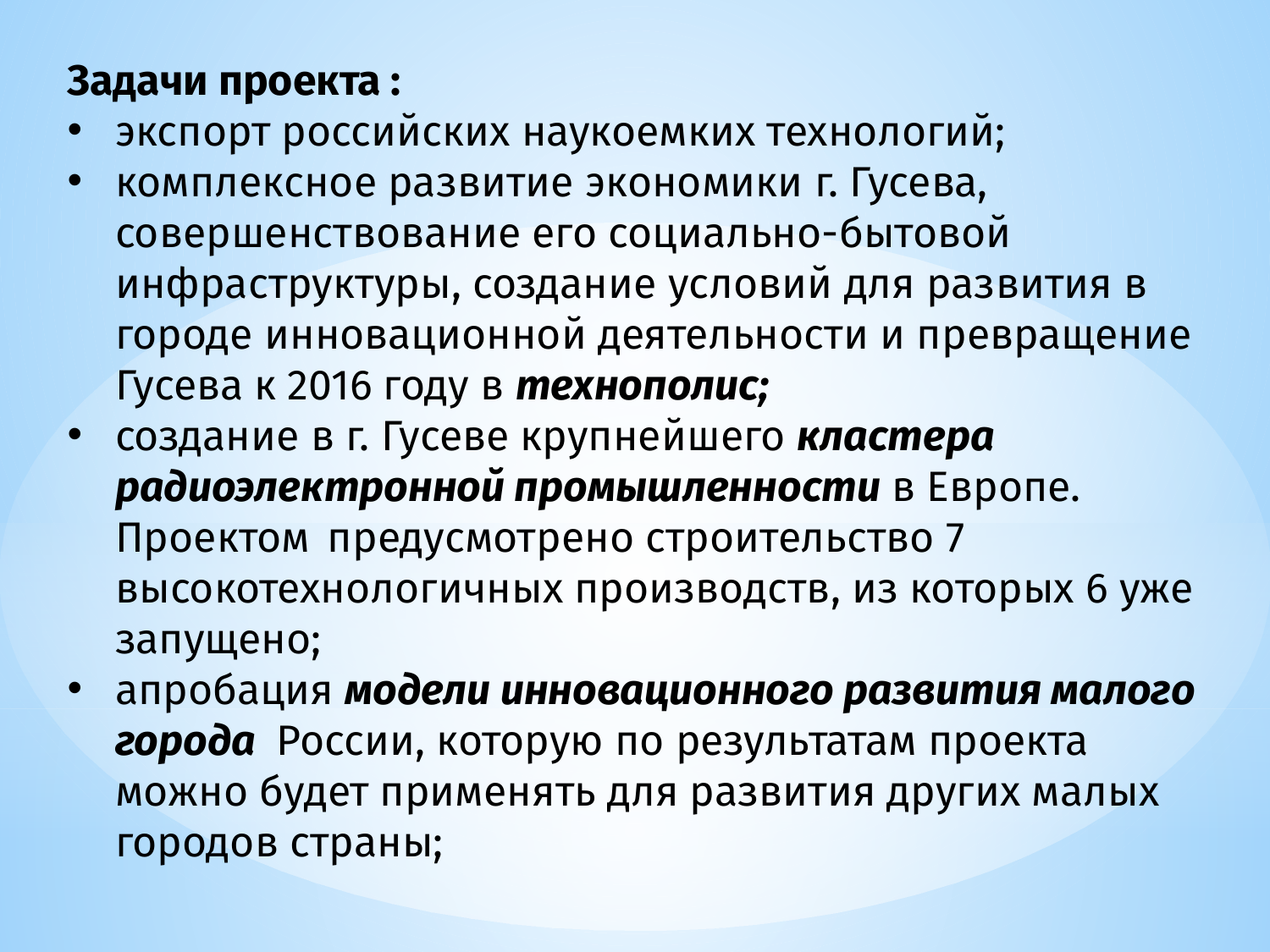

Задачи проекта :
экспорт российских наукоемких технологий;
комплексное развитие экономики г. Гусева, совершенствование его социально-бытовой инфраструктуры, создание условий для развития в городе инновационной деятельности и превращение Гусева к 2016 году в технополис;
создание в г. Гусеве крупнейшего кластера радиоэлектронной промышленности в Европе. Проектом  предусмотрено строительство 7 высокотехнологичных производств, из которых 6 уже запущено;
апробация модели инновационного развития малого города  России, которую по результатам проекта можно будет применять для развития других малых городов страны;